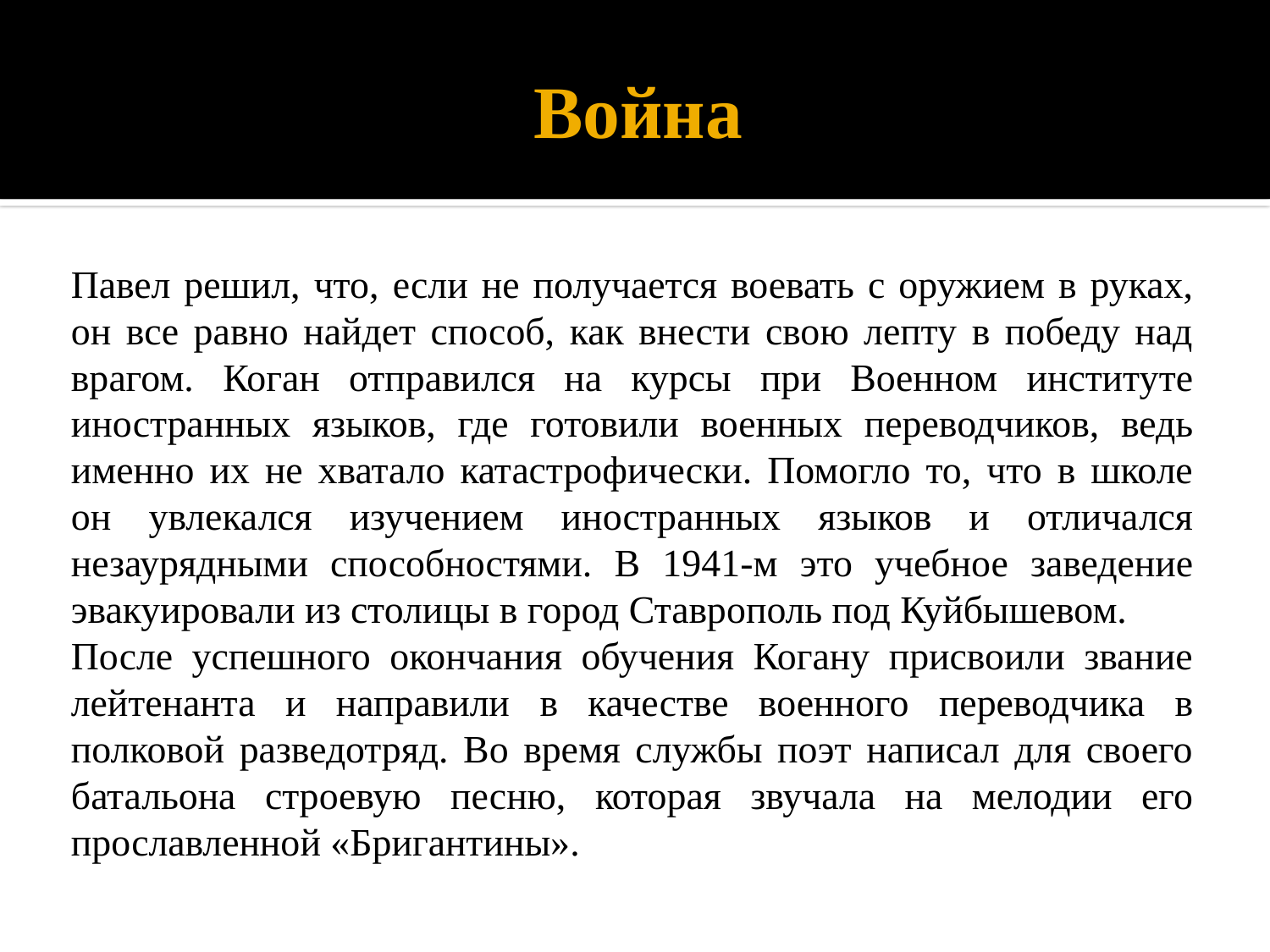

# Война
Павел решил, что, если не получается воевать с оружием в руках, он все равно найдет способ, как внести свою лепту в победу над врагом. Коган отправился на курсы при Военном институте иностранных языков, где готовили военных переводчиков, ведь именно их не хватало катастрофически. Помогло то, что в школе он увлекался изучением иностранных языков и отличался незаурядными способностями. В 1941-м это учебное заведение эвакуировали из столицы в город Ставрополь под Куйбышевом.
После успешного окончания обучения Когану присвоили звание лейтенанта и направили в качестве военного переводчика в полковой разведотряд. Во время службы поэт написал для своего батальона строевую песню, которая звучала на мелодии его прославленной «Бригантины».